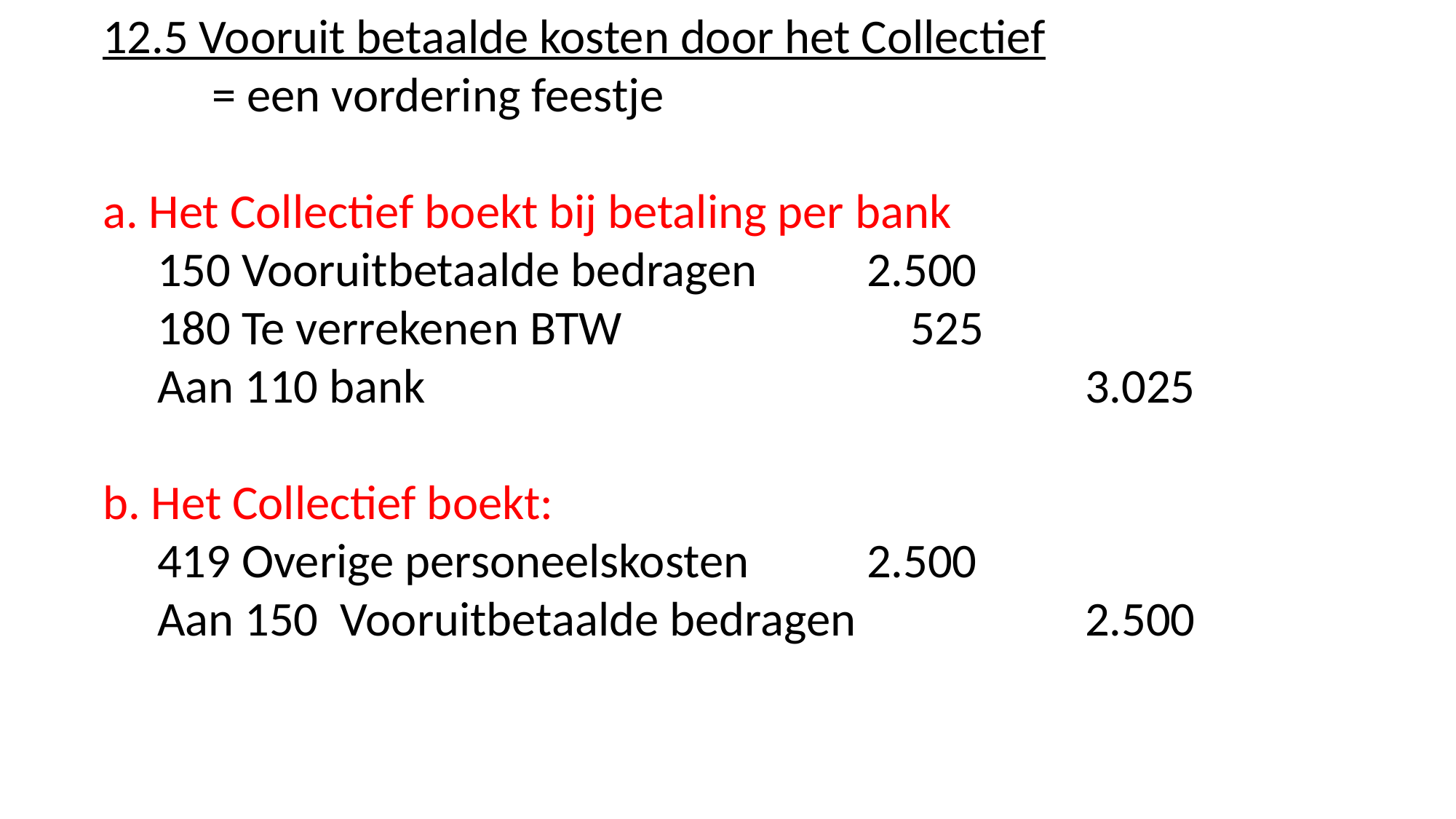

12.5 Vooruit betaalde kosten door het Collectief
	= een vordering feestje

a. Het Collectief boekt bij betaling per bank
     150 Vooruitbetaalde bedragen      	2.500
     180 Te verrekenen BTW                      	    525
     Aan 110 bank 						3.025

b. Het Collectief boekt:
     419 Overige personeelskosten      	2.500
     Aan 150  Vooruitbetaalde bedragen              	2.500